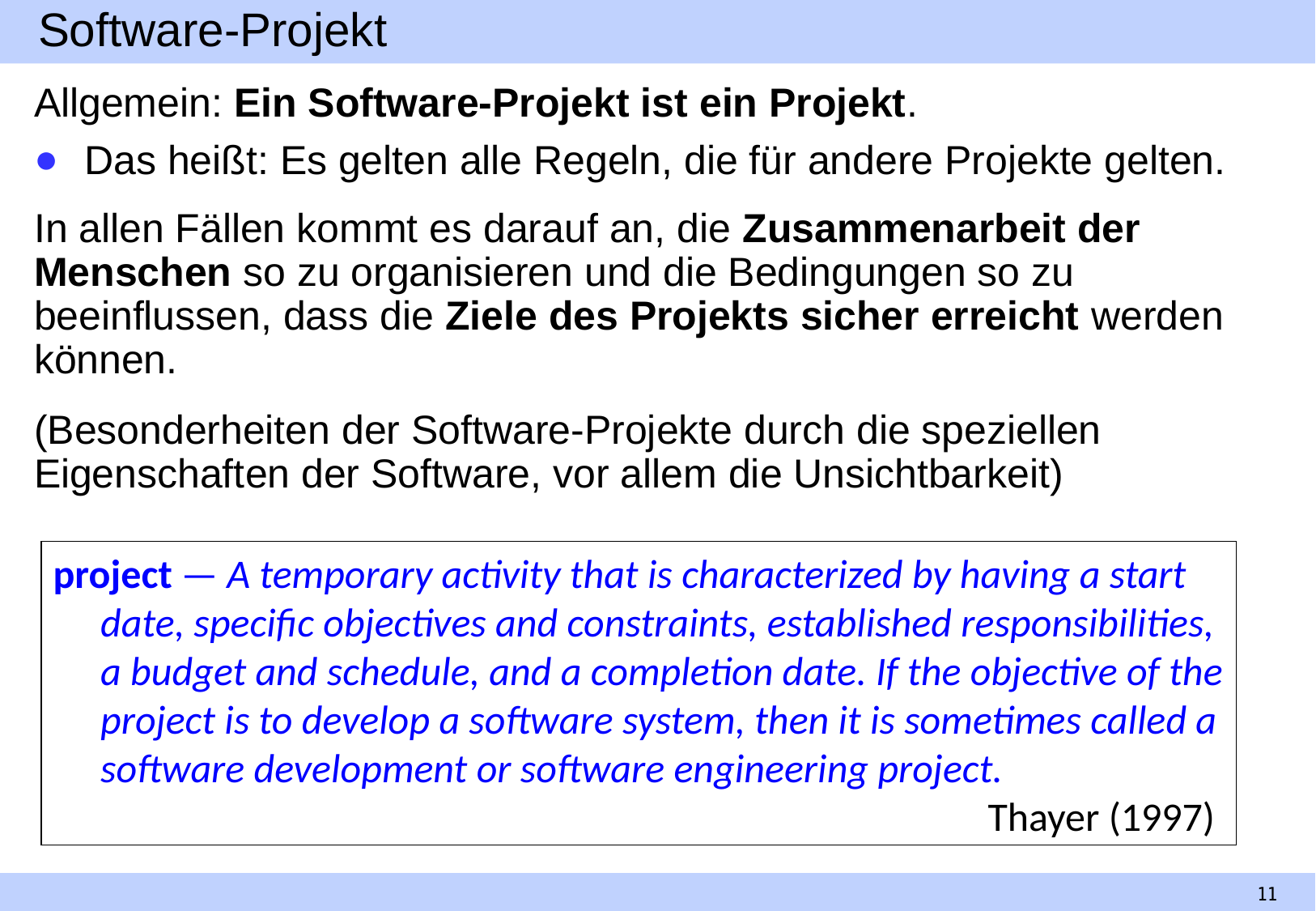

# Software-Projekt
Allgemein: Ein Software-Projekt ist ein Projekt.
Das heißt: Es gelten alle Regeln, die für andere Projekte gelten.
In allen Fällen kommt es darauf an, die Zusammenarbeit der Menschen so zu organisieren und die Bedingungen so zu beeinflussen, dass die Ziele des Projekts sicher erreicht werden können.
(Besonderheiten der Software-Projekte durch die speziellen Eigenschaften der Software, vor allem die Unsichtbarkeit)
project — A temporary activity that is characterized by having a start date, specific objectives and constraints, established responsibilities, a budget and schedule, and a completion date. If the objective of the project is to develop a software system, then it is sometimes called a software development or software engineering project.
Thayer (1997)
11